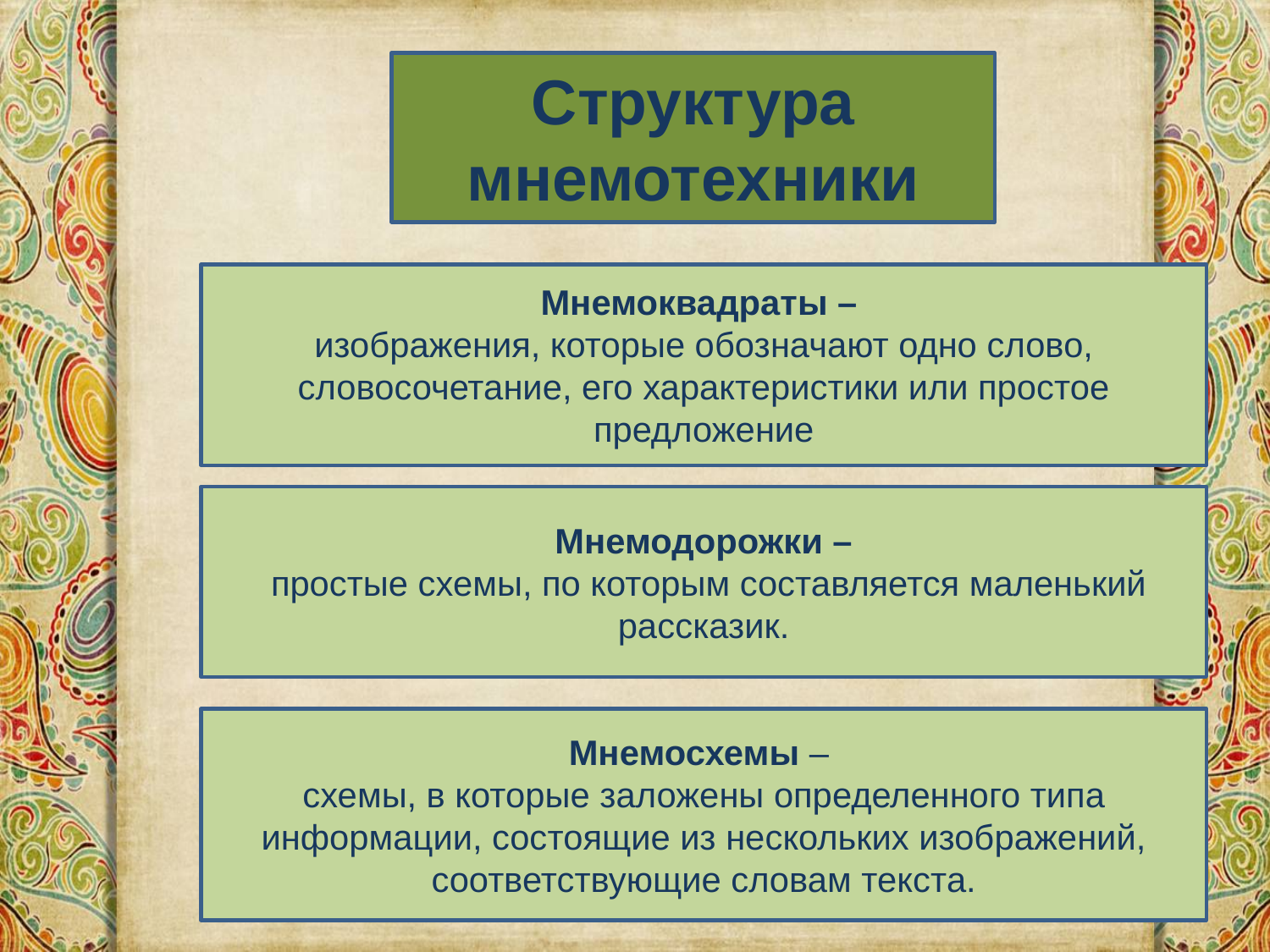

Структура мнемотехники
Мнемоквадраты –
изображения, которые обозначают одно слово, словосочетание, его характеристики или простое предложение
Мнемодорожки –
 простые схемы, по которым составляется маленький рассказик.
Мнемосхемы –
схемы, в которые заложены определенного типа информации, состоящие из нескольких изображений, соответствующие словам текста.